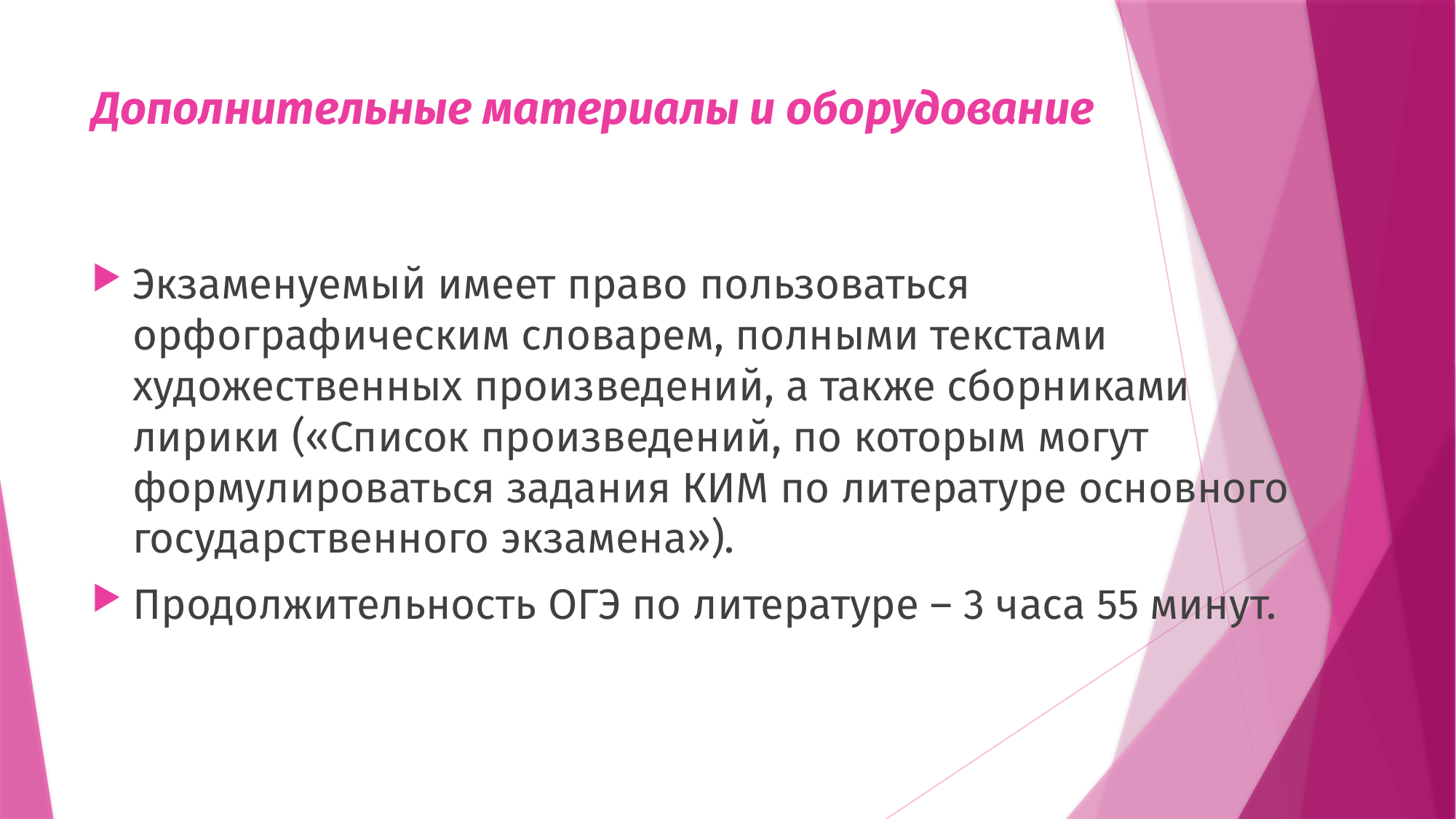

# Дополнительные материалы и оборудование

Экзаменуемый имеет право пользоваться орфографическим словарем, полными текстами художественных произведений, а также сборниками лирики («Список произведений, по которым могут формулироваться задания КИМ по литературе основного государственного экзамена»).
Продолжительность ОГЭ по литературе – 3 часа 55 минут.